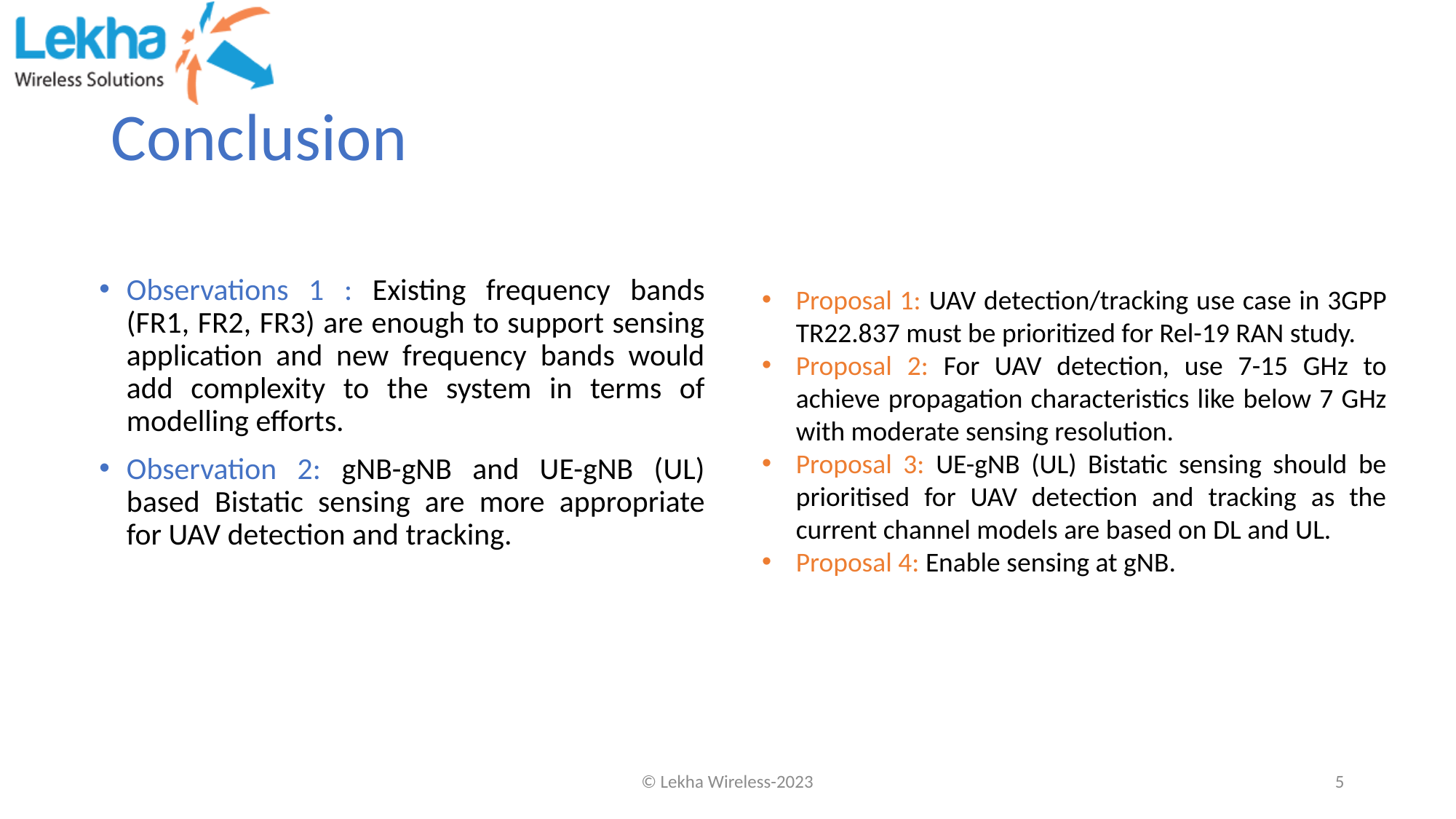

# Conclusion
Observations 1 : Existing frequency bands (FR1, FR2, FR3) are enough to support sensing application and new frequency bands would add complexity to the system in terms of modelling efforts.
Observation 2: gNB-gNB and UE-gNB (UL) based Bistatic sensing are more appropriate for UAV detection and tracking.

Proposal 1: UAV detection/tracking use case in 3GPP TR22.837 must be prioritized for Rel-19 RAN study.
Proposal 2: For UAV detection, use 7-15 GHz to achieve propagation characteristics like below 7 GHz with moderate sensing resolution.
Proposal 3: UE-gNB (UL) Bistatic sensing should be prioritised for UAV detection and tracking as the current channel models are based on DL and UL.
Proposal 4: Enable sensing at gNB.

© Lekha Wireless-2023
5